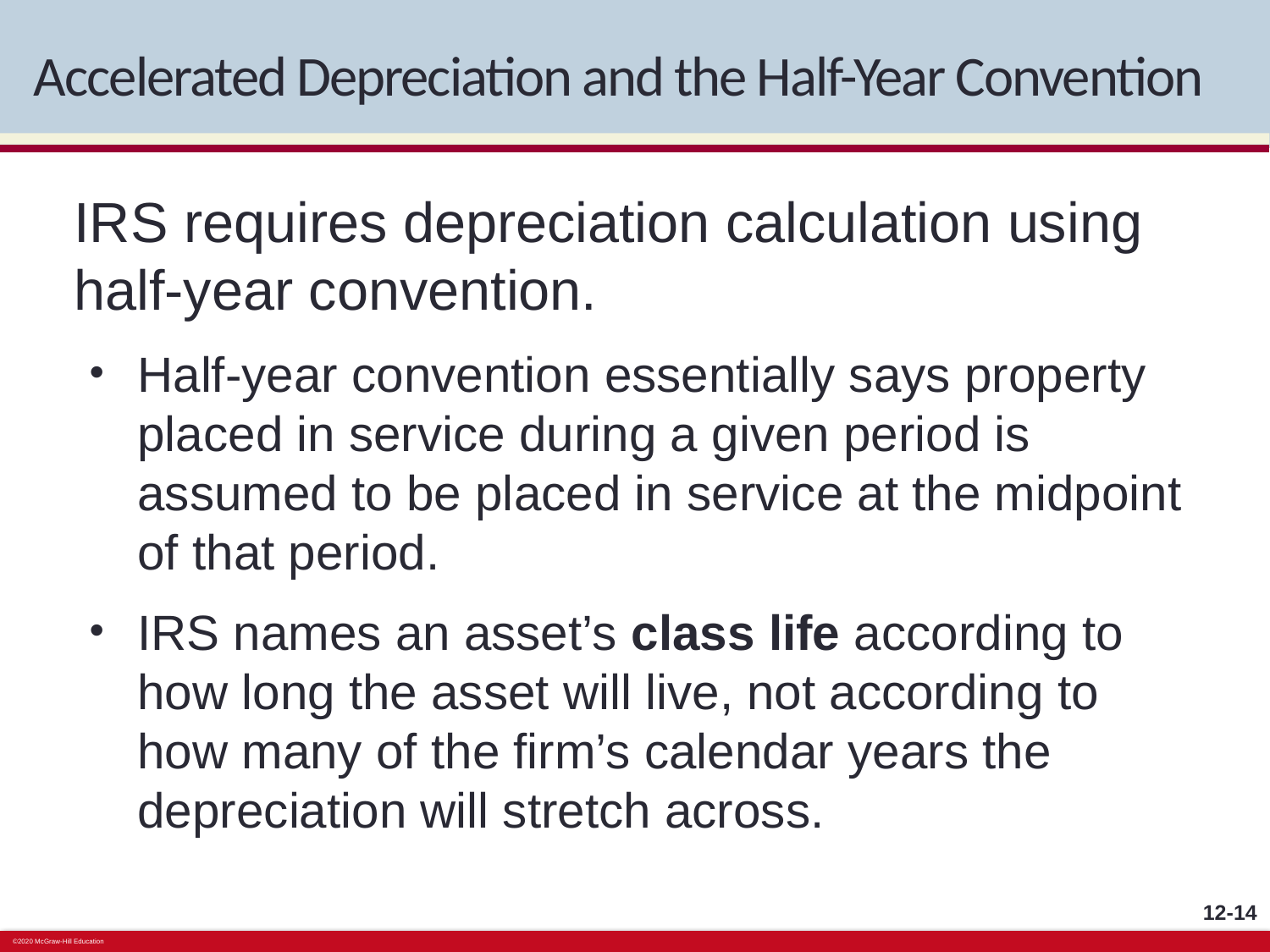

# Accelerated Depreciation and the Half-Year Convention
IRS requires depreciation calculation using half-year convention.
Half-year convention essentially says property placed in service during a given period is assumed to be placed in service at the midpoint of that period.
IRS names an asset’s class life according to how long the asset will live, not according to how many of the firm’s calendar years the depreciation will stretch across.